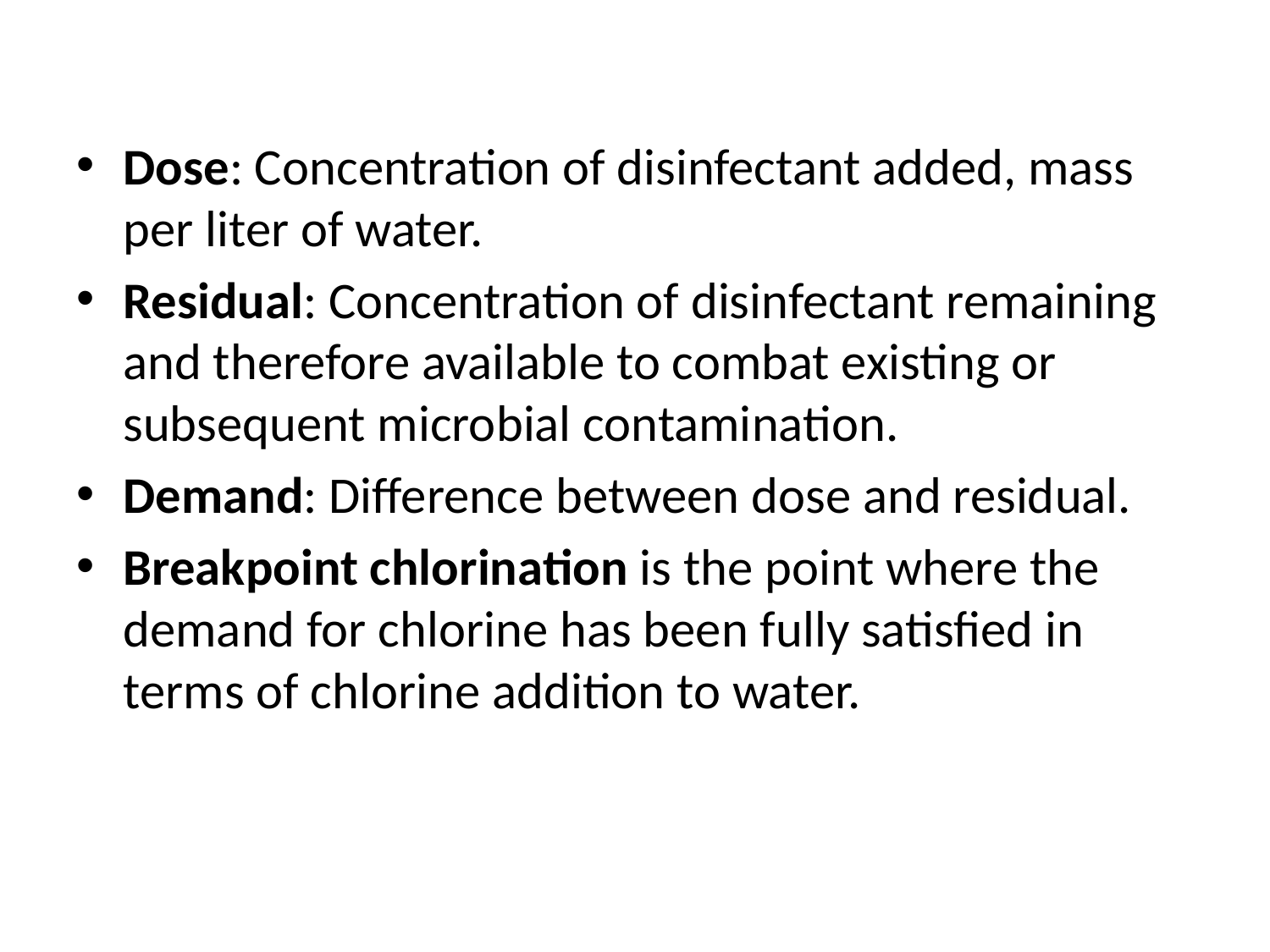

Dose: Concentration of disinfectant added, mass per liter of water.
Residual: Concentration of disinfectant remaining and therefore available to combat existing or subsequent microbial contamination.
Demand: Difference between dose and residual.
Breakpoint chlorination is the point where the demand for chlorine has been fully satisfied in terms of chlorine addition to water.